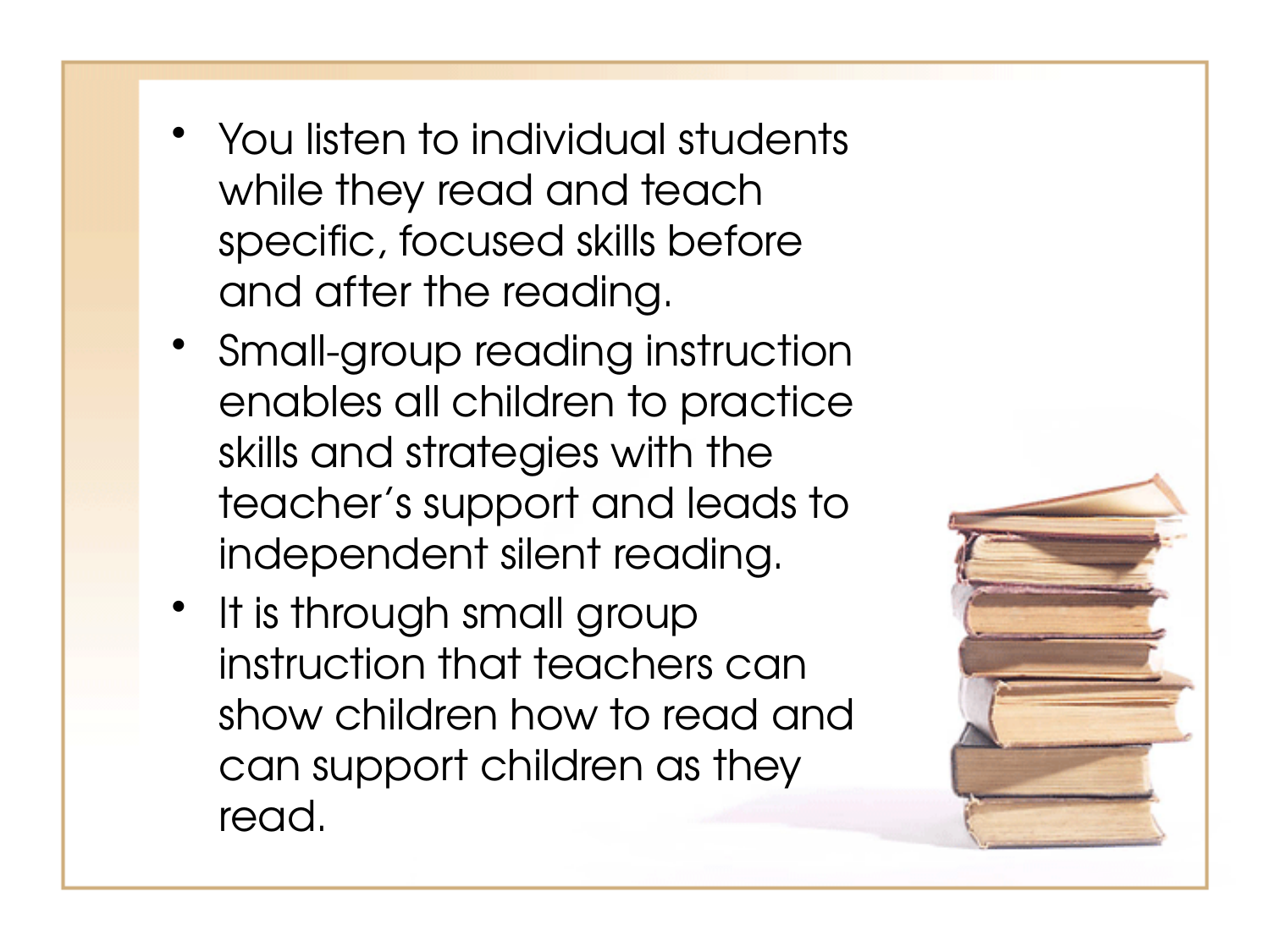

You listen to individual students while they read and teach specific, focused skills before and after the reading.
Small-group reading instruction enables all children to practice skills and strategies with the teacher’s support and leads to independent silent reading.
It is through small group instruction that teachers can show children how to read and can support children as they read.